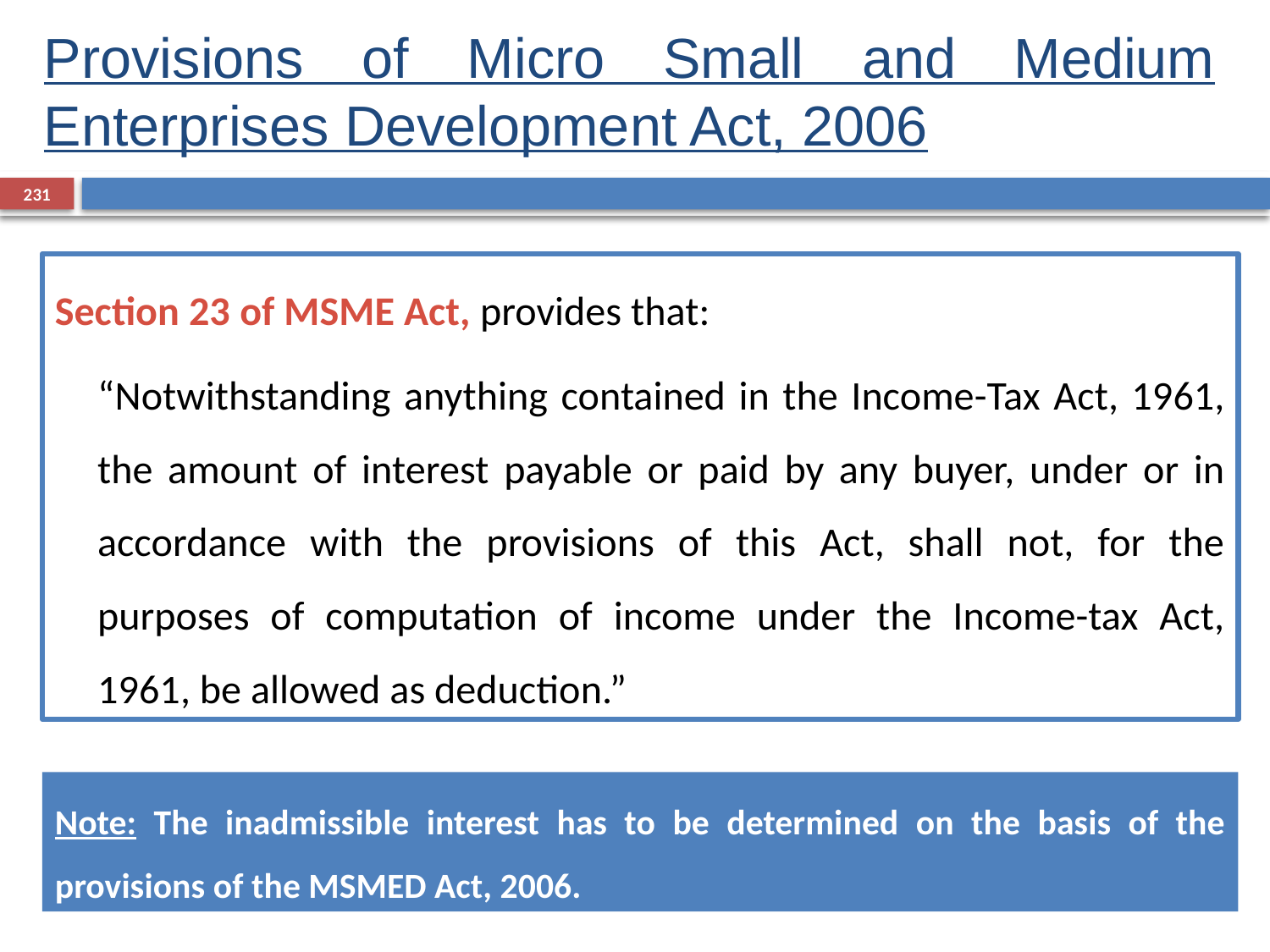

Provisions of Micro Small and Medium Enterprises Development Act, 2006
231
Section 23 of MSME Act, provides that:
	“Notwithstanding anything contained in the Income-Tax Act, 1961, the amount of interest payable or paid by any buyer, under or in accordance with the provisions of this Act, shall not, for the purposes of computation of income under the Income-tax Act, 1961, be allowed as deduction.”
Note: The inadmissible interest has to be determined on the basis of the provisions of the MSMED Act, 2006.